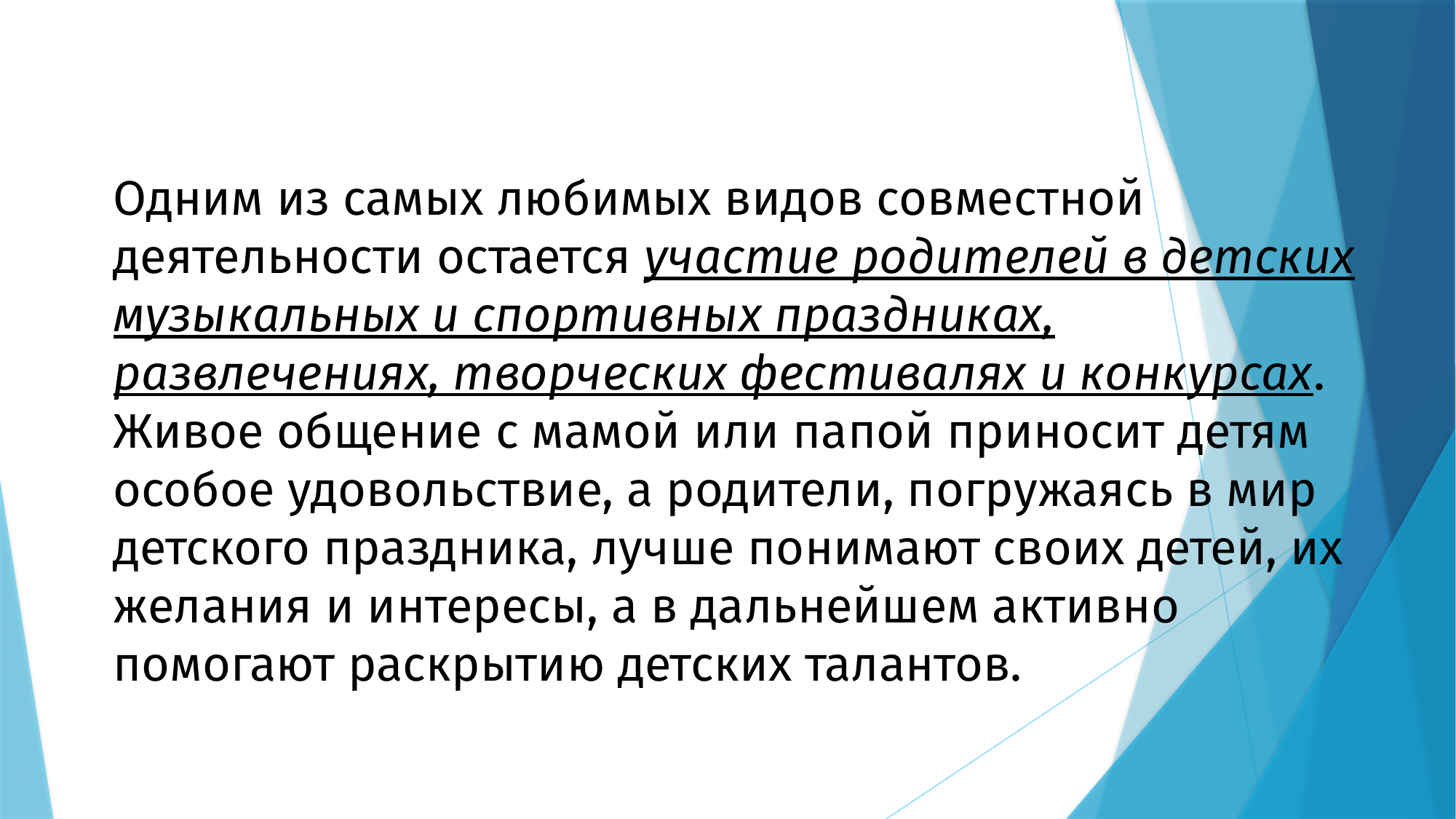

Одним из самых любимых видов совместной деятельности остается участие родителей в детских музыкальных и спортивных праздниках, развлечениях, творческих фестивалях и конкурсах. Живое общение с мамой или папой приносит детям особое удовольствие, а родители, погружаясь в мир детского праздника, лучше понимают своих детей, их желания и интересы, а в дальнейшем активно помогают раскрытию детских талантов.